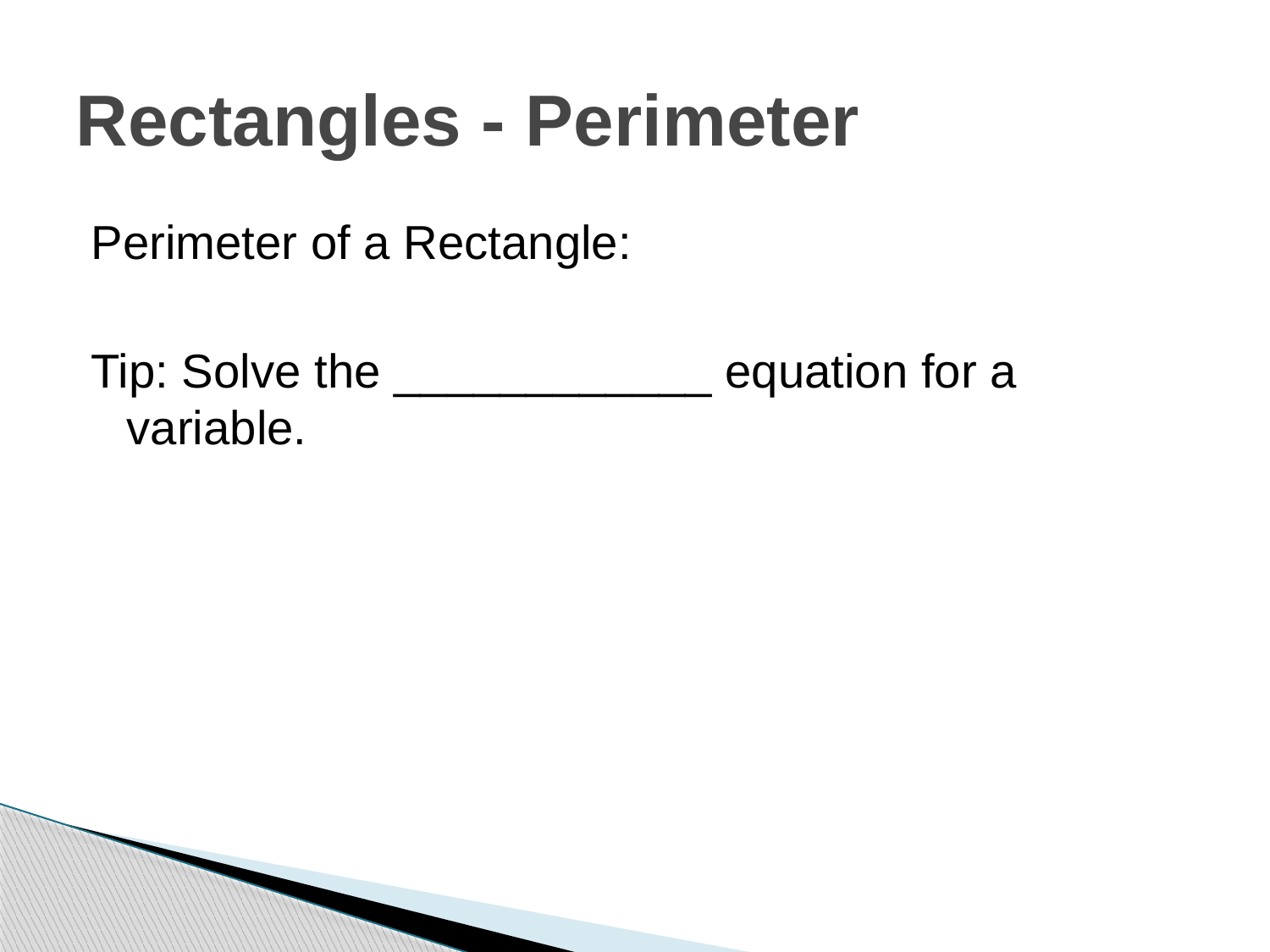

# Rectangles - Perimeter
Perimeter of a Rectangle:

Tip: Solve the ____________ equation for a variable.